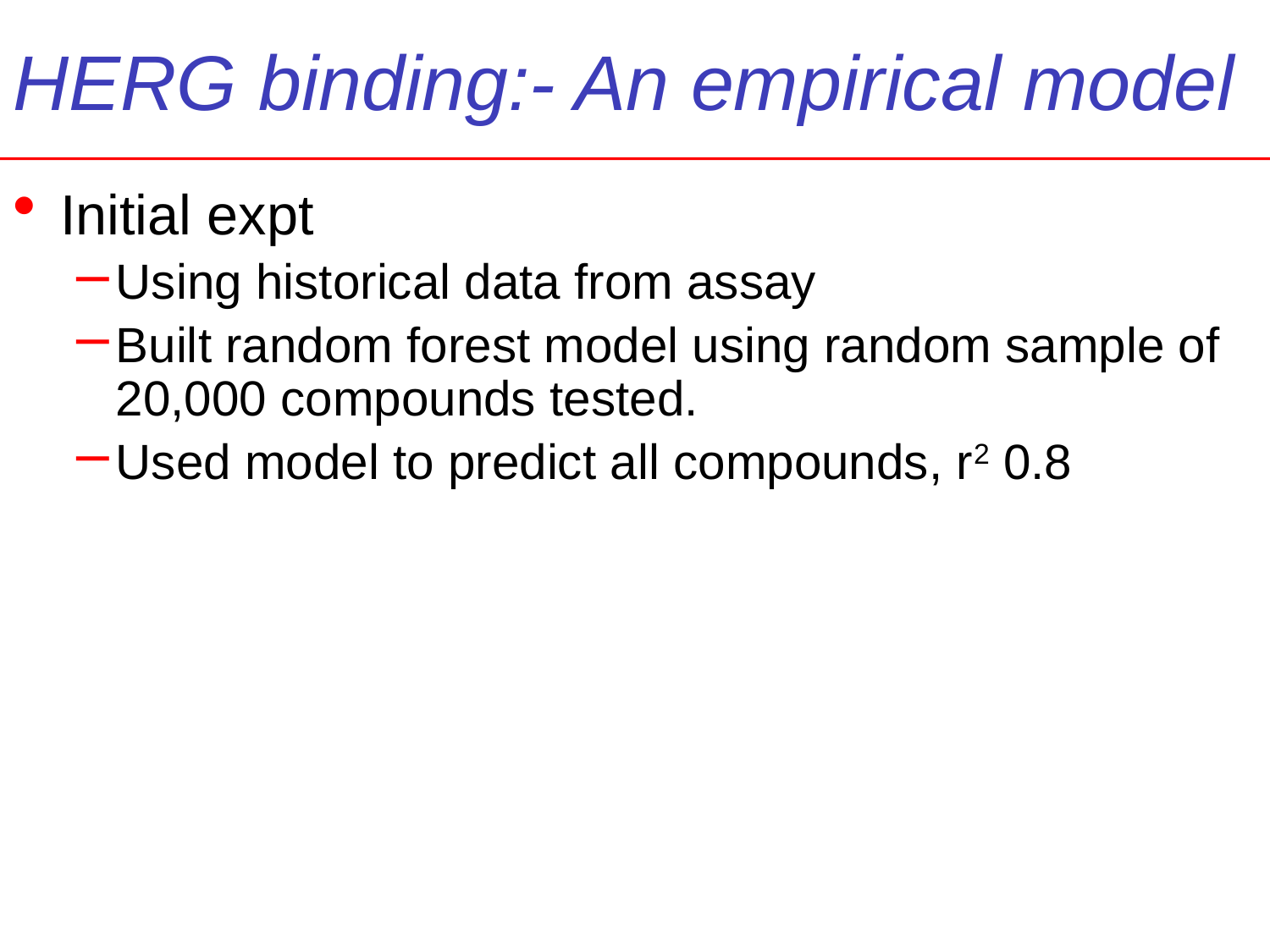

# HERG binding:- An empirical model
Initial expt
Using historical data from assay
Built random forest model using random sample of 20,000 compounds tested.
Used model to predict all compounds, r2 0.8